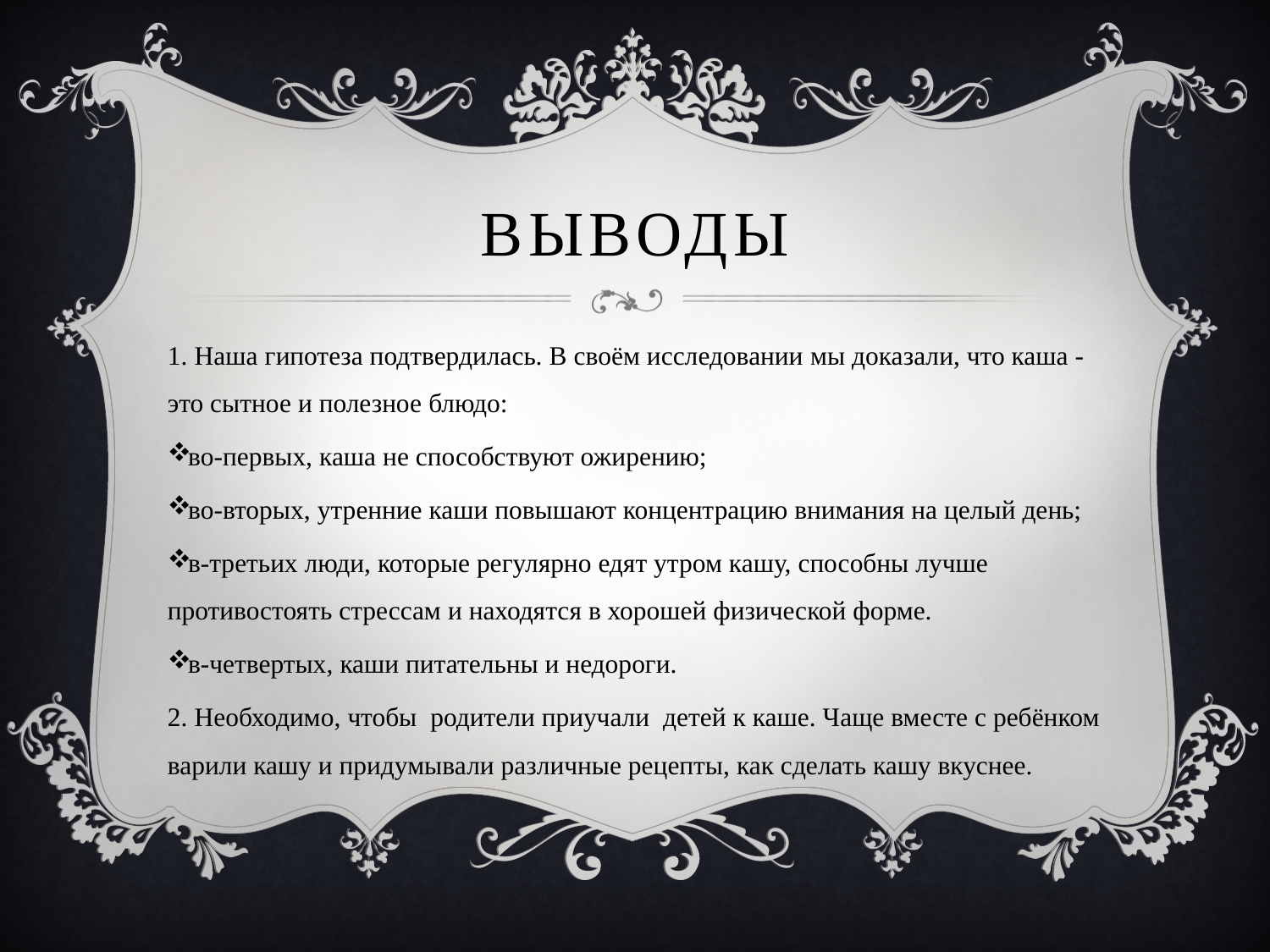

# выводы
1. Наша гипотеза подтвердилась. В своём исследовании мы доказали, что каша - это сытное и полезное блюдо:
во-первых, каша не способствуют ожирению;
во-вторых, утренние каши повышают концентрацию внимания на целый день;
в-третьих люди, которые регулярно едят утром кашу, способны лучше противостоять стрессам и находятся в хорошей физической форме.
в-четвертых, каши питательны и недороги.
2. Необходимо, чтобы  родители приучали  детей к каше. Чаще вместе с ребёнком варили кашу и придумывали различные рецепты, как сделать кашу вкуснее.